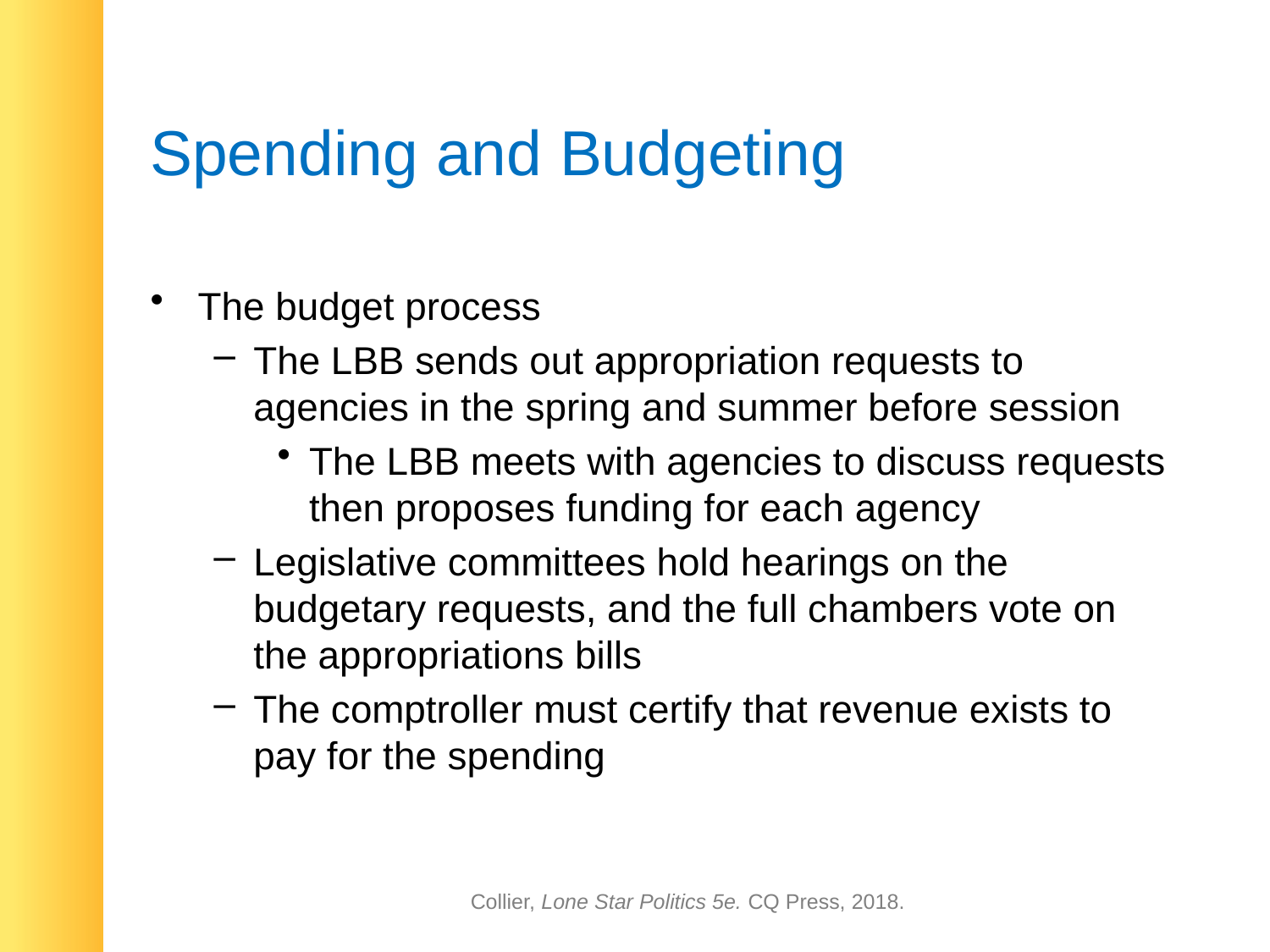

# Spending and Budgeting
The budget process
The LBB sends out appropriation requests to agencies in the spring and summer before session
The LBB meets with agencies to discuss requests then proposes funding for each agency
Legislative committees hold hearings on the budgetary requests, and the full chambers vote on the appropriations bills
The comptroller must certify that revenue exists to pay for the spending
Collier, Lone Star Politics 5e. CQ Press, 2018.